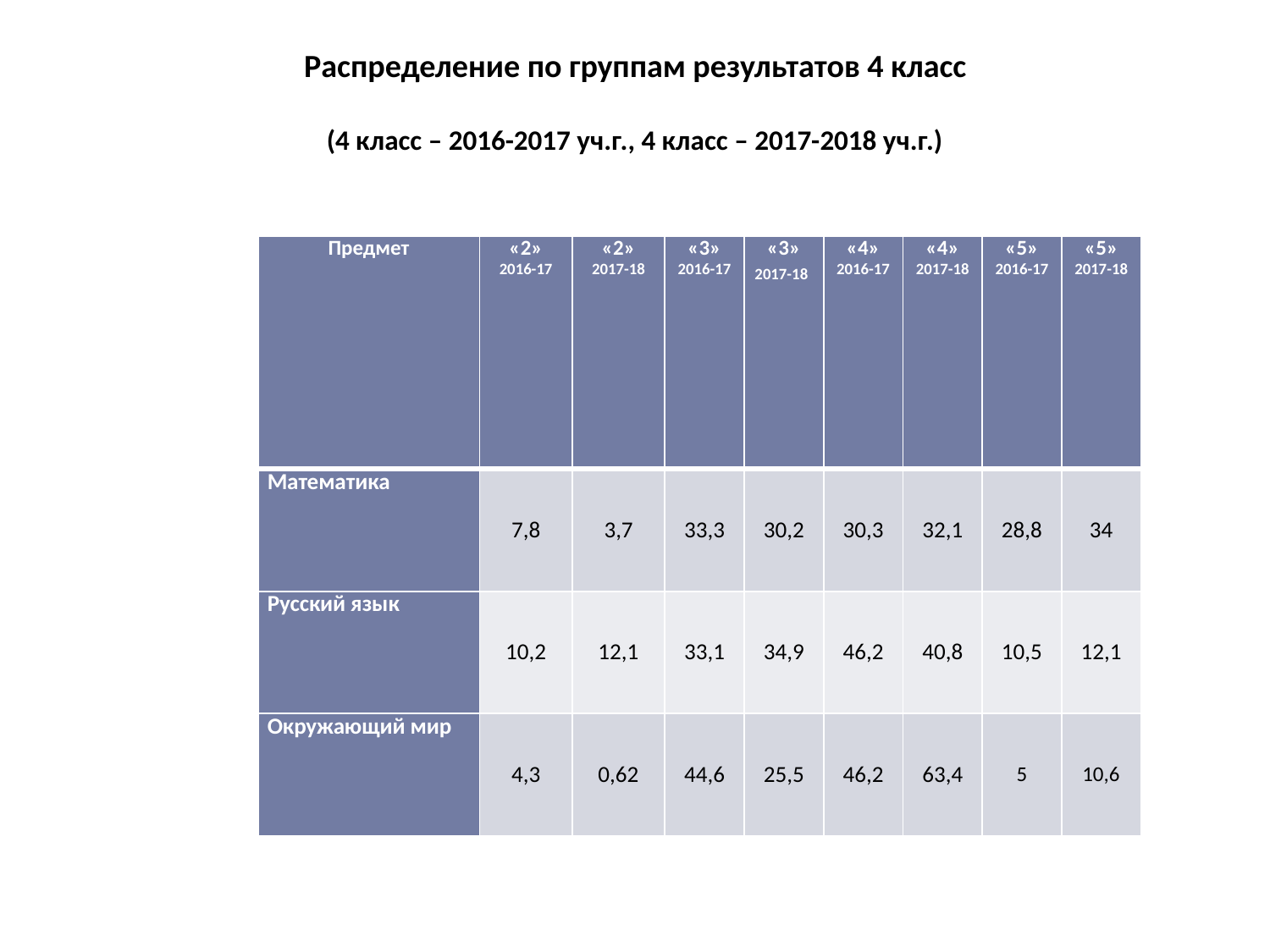

# Распределение по группам результатов 4 класс (4 класс – 2016-2017 уч.г., 4 класс – 2017-2018 уч.г.)
| Предмет | «2» 2016-17 | «2» 2017-18 | «3» 2016-17 | «3» 2017-18 | «4» 2016-17 | «4» 2017-18 | «5» 2016-17 | «5» 2017-18 |
| --- | --- | --- | --- | --- | --- | --- | --- | --- |
| Математика | 7,8 | 3,7 | 33,3 | 30,2 | 30,3 | 32,1 | 28,8 | 34 |
| Русский язык | 10,2 | 12,1 | 33,1 | 34,9 | 46,2 | 40,8 | 10,5 | 12,1 |
| Окружающий мир | 4,3 | 0,62 | 44,6 | 25,5 | 46,2 | 63,4 | 5 | 10,6 |